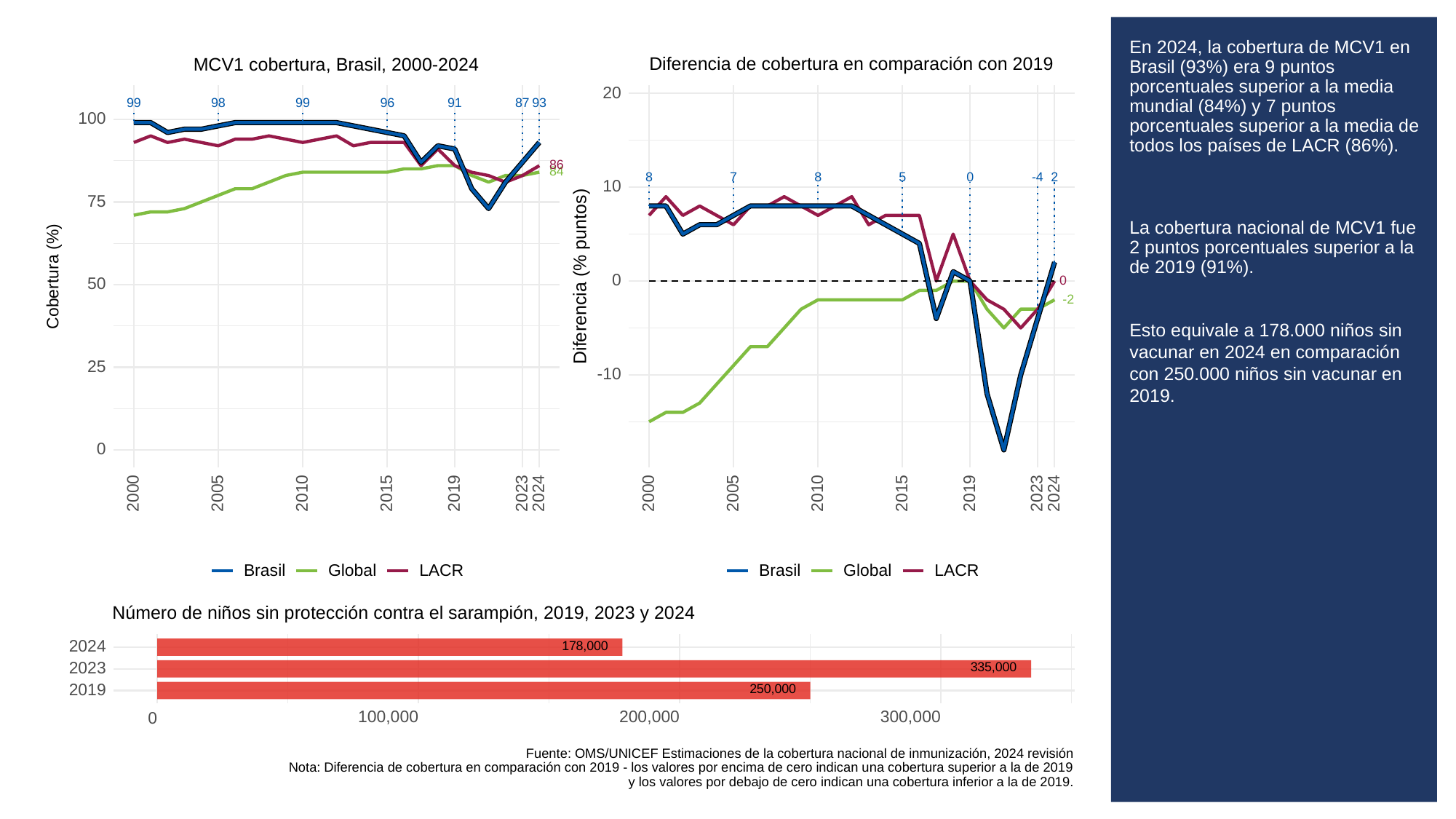

# En 2024, la cobertura de MCV1 en Brasil (93%) era 9 puntos porcentuales superior a la media mundial (84%) y 7 puntos porcentuales superior a la media de todos los países de LACR (86%).

La cobertura nacional de MCV1 fue 2 puntos porcentuales superior a la de 2019 (91%).

Esto equivale a 178.000 niños sin vacunar en 2024 en comparación con 250.000 niños sin vacunar en 2019.

Diferencia de cobertura en comparación con 2019
MCV1 cobertura, Brasil, 2000-2024

20

93
99
98
99
96
91
87

100

86

84
8
8
0
2
5
-4
7
10

75

Diferencia (% puntos)
Cobertura (%)
0
0
50

-2

25

-10

0

2023
2023
2000
2005
2010
2015
2019
2024
2000
2005
2010
2015
2019
2024
Global
LACR
Global
LACR
Brasil
Brasil

Número de niños sin protección contra el sarampión, 2019, 2023 y 2024

178,000
2024

335,000
2023

250,000
2019

100,000
200,000
300,000
0
Fuente: OMS/UNICEF Estimaciones de la cobertura nacional de inmunización, 2024 revisión
Nota: Diferencia de cobertura en comparación con 2019 - los valores por encima de cero indican una cobertura superior a la de 2019
y los valores por debajo de cero indican una cobertura inferior a la de 2019.